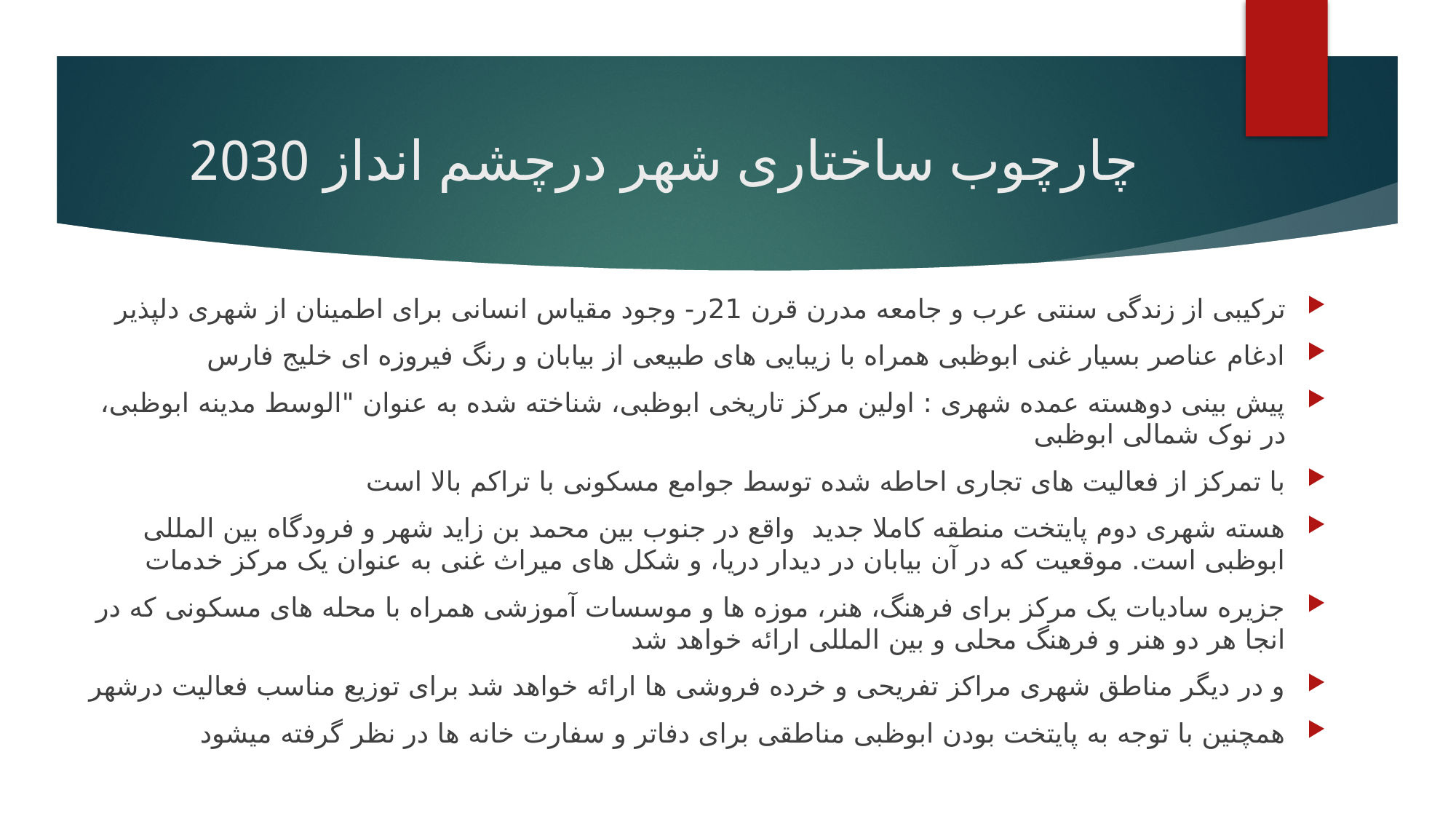

# چارچوب ساختاری شهر درچشم انداز 2030
ترکیبی از زندگی سنتی عرب و جامعه مدرن قرن 21ر- وجود مقیاس انسانی برای اطمینان از شهری دلپذیر
ادغام عناصر بسیار غنی ابوظبی همراه با زیبایی های طبیعی از بیابان و رنگ فیروزه ای خلیج فارس
پیش بینی دوهسته عمده شهری : اولین مرکز تاریخی ابوظبی، شناخته شده به عنوان "الوسط مدینه ابوظبی، در نوک شمالی ابوظبی
با تمرکز از فعالیت های تجاری احاطه شده توسط جوامع مسکونی با تراکم بالا است
هسته شهری دوم پایتخت منطقه کاملا جدید  واقع در جنوب بین محمد بن زاید شهر و فرودگاه بین المللی ابوظبی است. موقعیت که در آن بیابان در دیدار دریا، و شکل های میراث غنی به عنوان یک مرکز خدمات
جزیره سادیات یک مرکز برای فرهنگ، هنر، موزه ها و موسسات آموزشی همراه با محله های مسکونی که در انجا هر دو هنر و فرهنگ محلی و بین المللی ارائه خواهد شد
و در دیگر مناطق شهری مراکز تفریحی و خرده فروشی ها ارائه خواهد شد برای توزیع مناسب فعالیت درشهر
همچنین با توجه به پایتخت بودن ابوظبی مناطقی برای دفاتر و سفارت خانه ها در نظر گرفته میشود